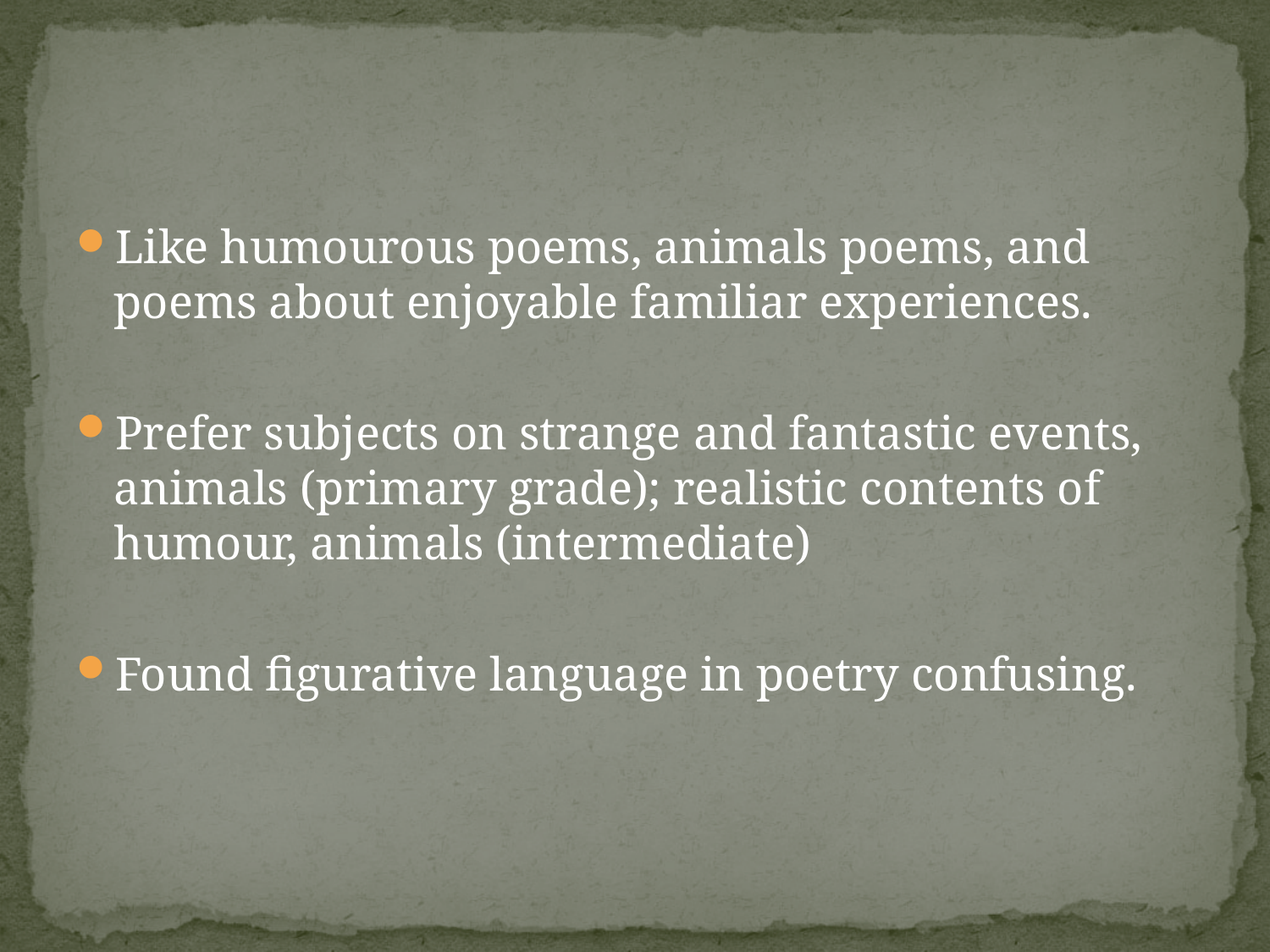

#
Like humourous poems, animals poems, and poems about enjoyable familiar experiences.

Prefer subjects on strange and fantastic events, animals (primary grade); realistic contents of humour, animals (intermediate)

Found figurative language in poetry confusing.